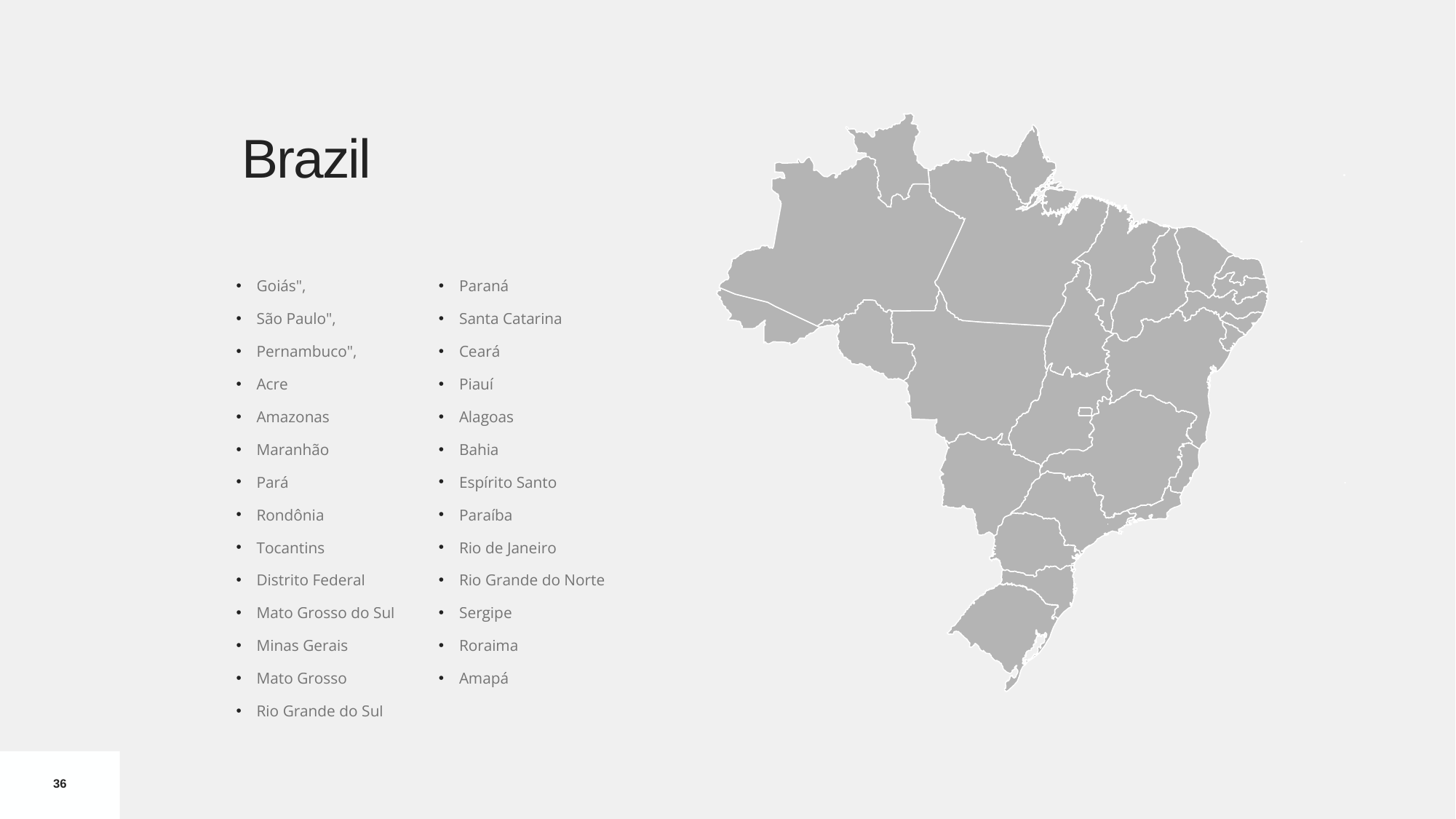

# Brazil

Goiás",
São Paulo",
Pernambuco",
Acre
Amazonas
Maranhão
Pará
Rondônia
Tocantins
Distrito Federal
Mato Grosso do Sul
Minas Gerais
Mato Grosso
Rio Grande do Sul
Paraná
Santa Catarina
Ceará
Piauí
Alagoas
Bahia
Espírito Santo
Paraíba
Rio de Janeiro
Rio Grande do Norte
Sergipe
Roraima
Amapá